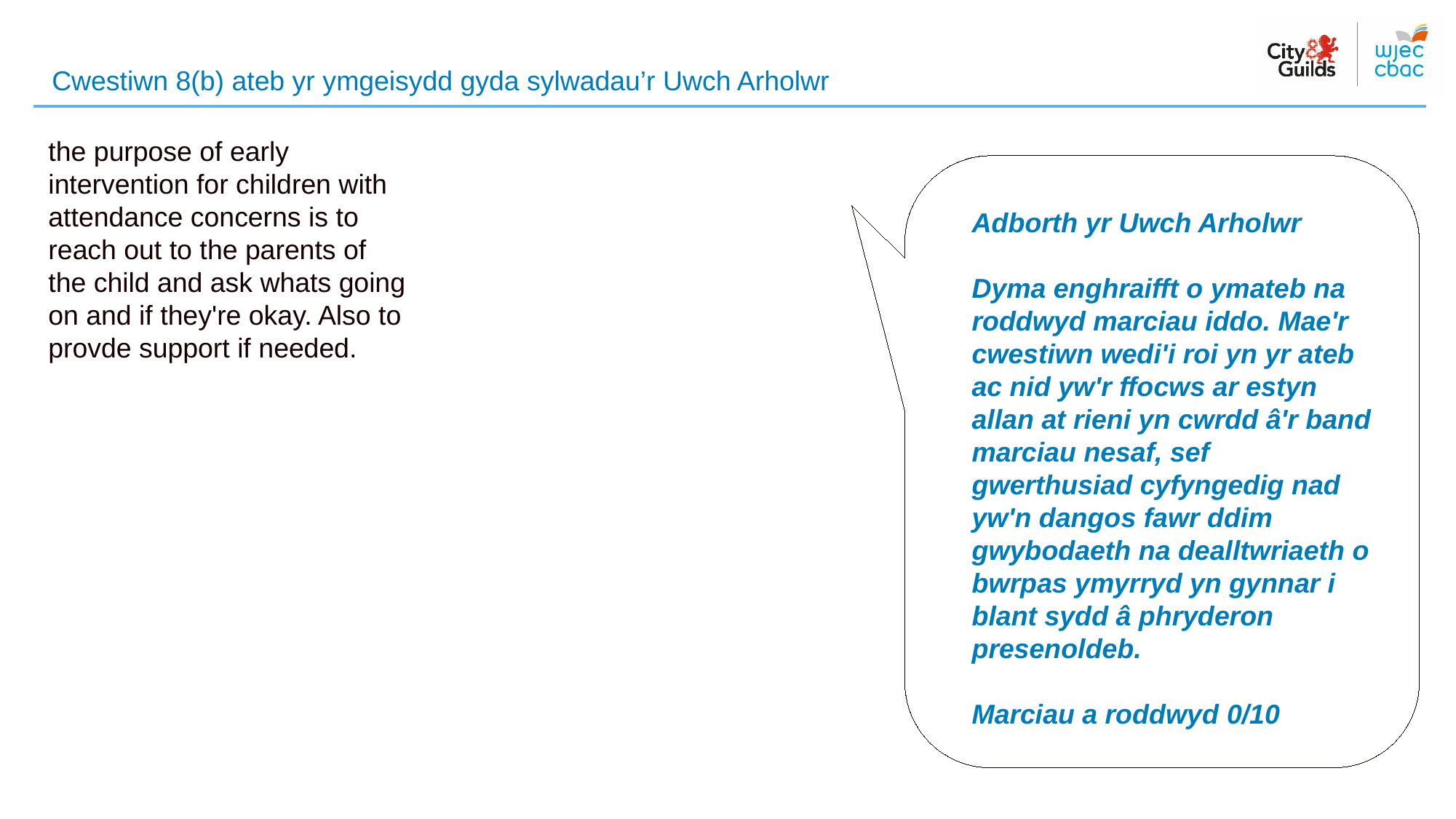

Cwestiwn 8(b) ateb yr ymgeisydd gyda sylwadau’r Uwch Arholwr
the purpose of early intervention for children with attendance concerns is to reach out to the parents of the child and ask whats going on and if they're okay. Also to provde support if needed.

Adborth yr Uwch Arholwr​
​
​Dyma enghraifft o ymateb na roddwyd marciau iddo. Mae'r cwestiwn wedi'i roi yn yr ateb ac nid yw'r ffocws ar estyn allan at rieni yn cwrdd â'r band marciau nesaf, sef gwerthusiad cyfyngedig nad yw'n dangos fawr ddim gwybodaeth na dealltwriaeth o bwrpas ymyrryd yn gynnar i blant sydd â phryderon presenoldeb.

Marciau a roddwyd 0/10